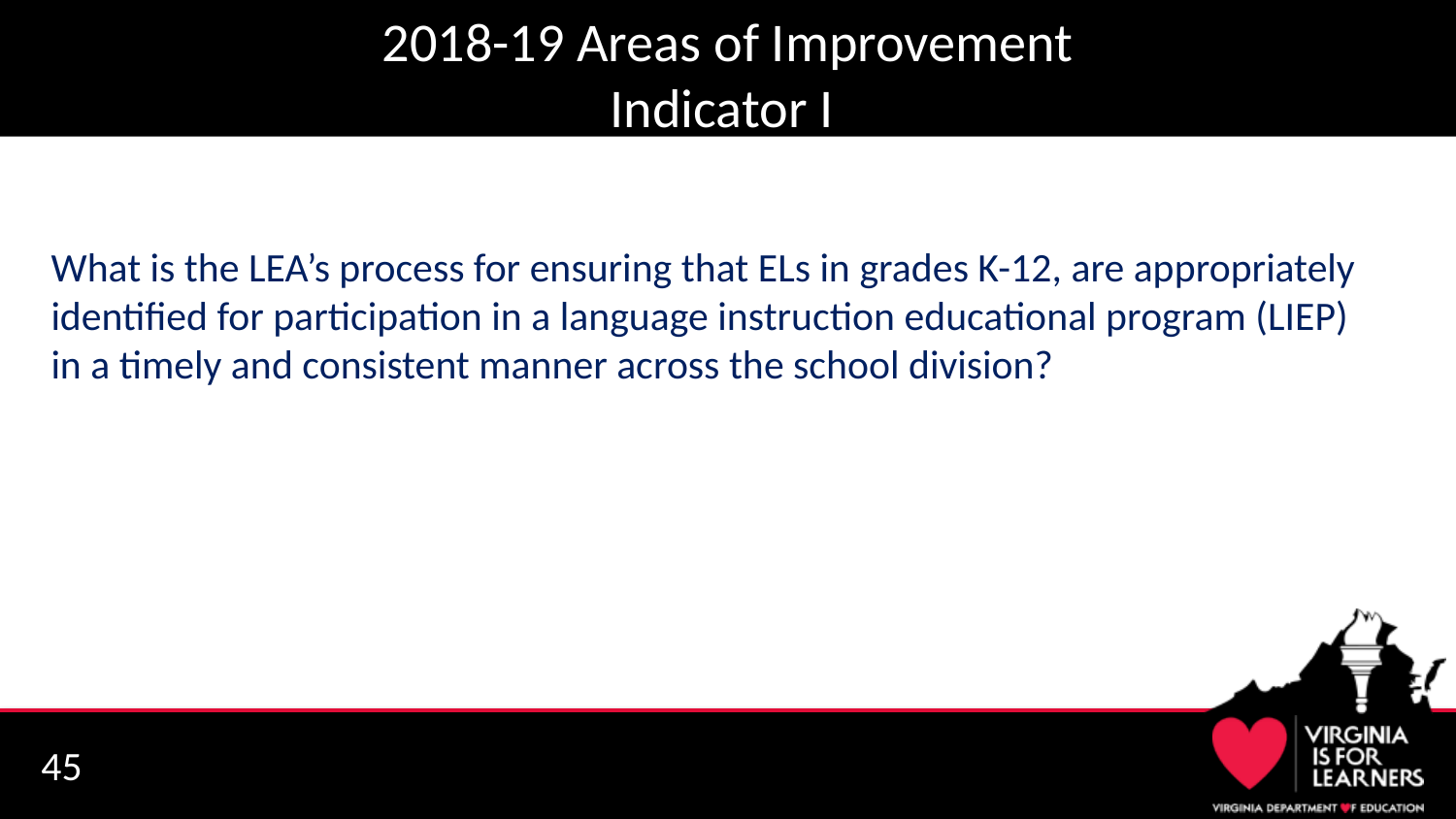

# 2018-19 Areas of Improvement Indicator I

What is the LEA’s process for ensuring that ELs in grades K-12, are appropriately identified for participation in a language instruction educational program (LIEP) in a timely and consistent manner across the school division?